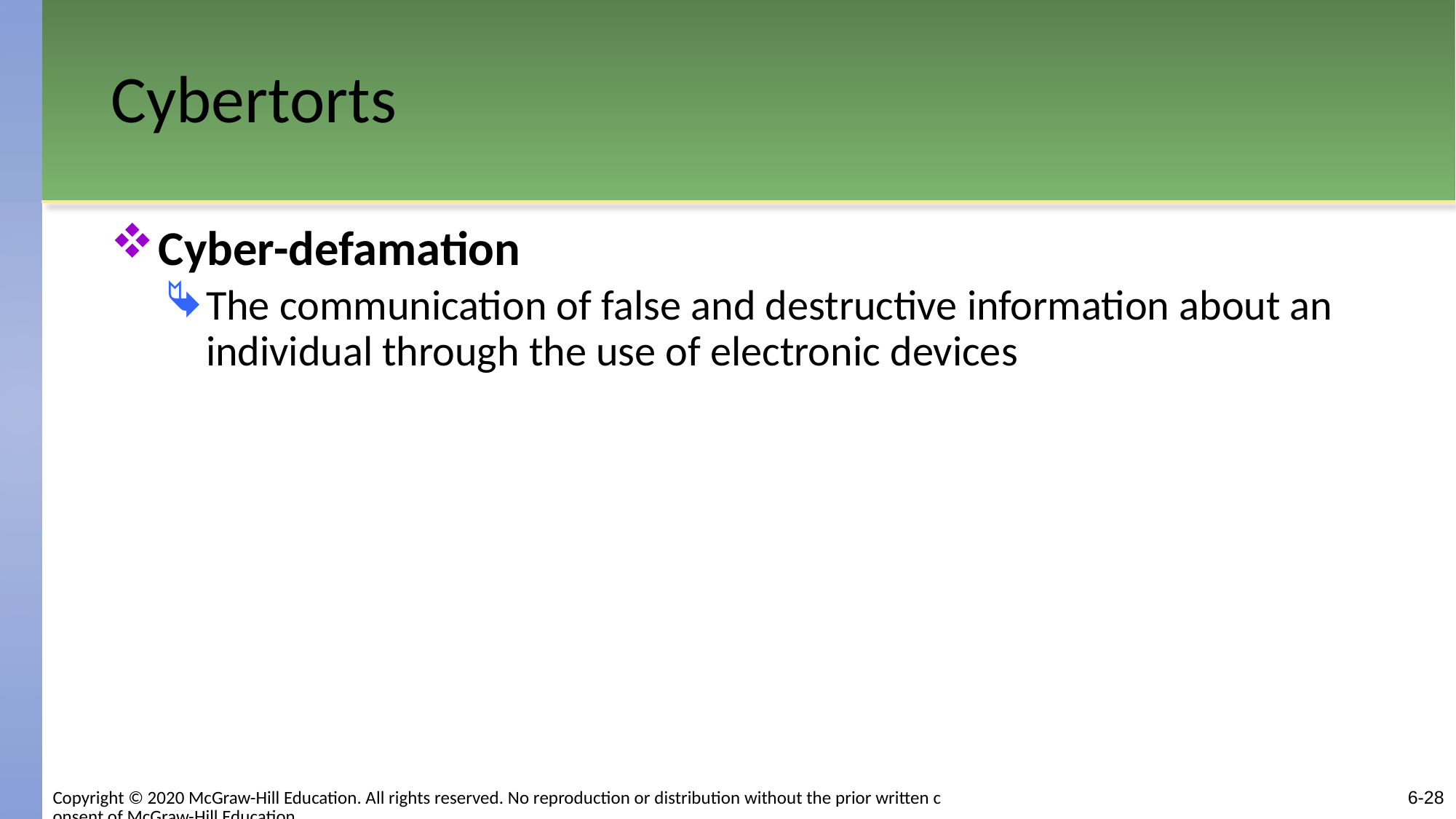

# Cybertorts
Cyber-defamation
The communication of false and destructive information about an individual through the use of electronic devices

6-28
Copyright © 2020 McGraw-Hill Education. All rights reserved. No reproduction or distribution without the prior written consent of McGraw-Hill Education.